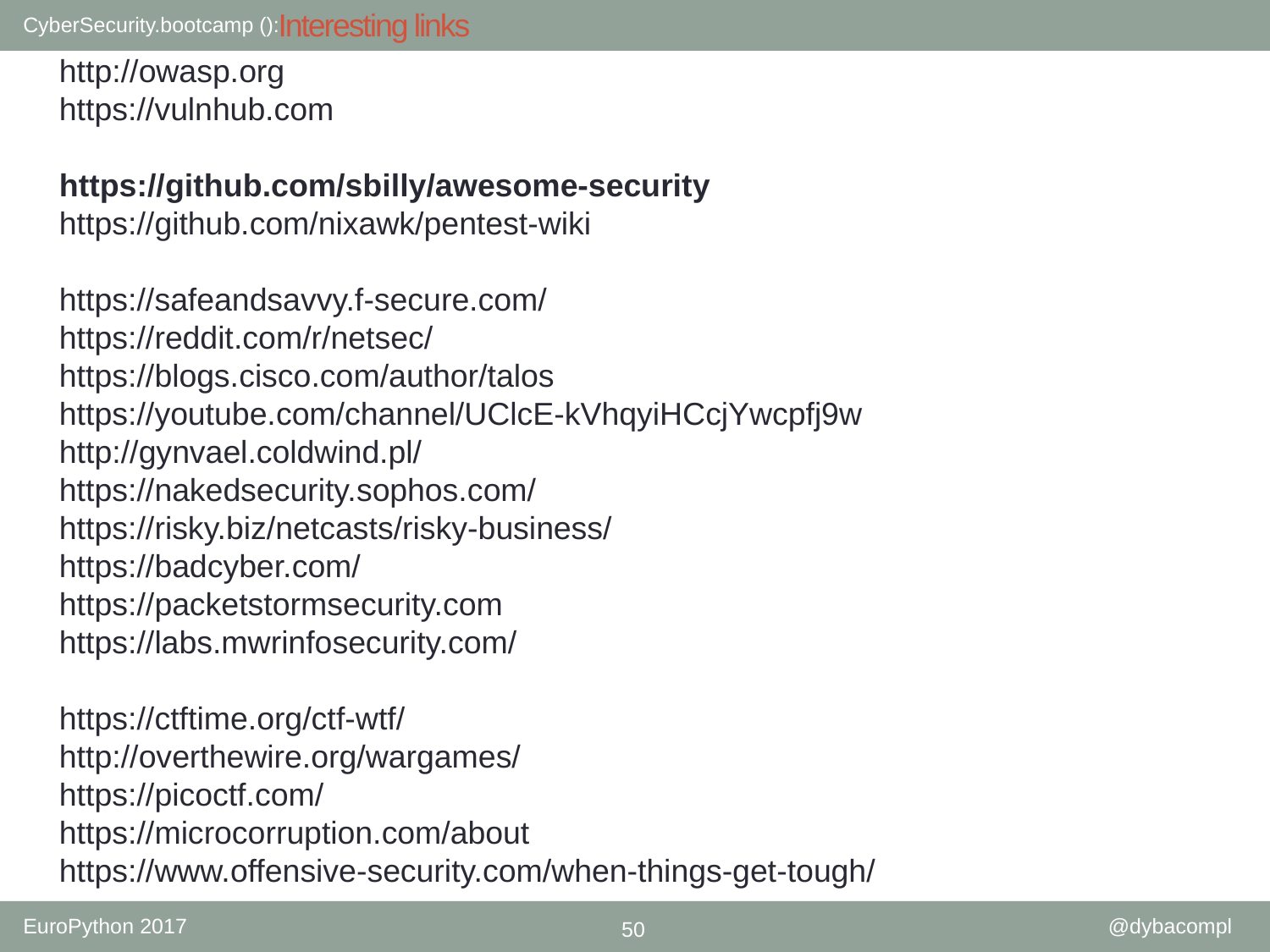

# Interesting links
http://owasp.org
https://vulnhub.com
https://github.com/sbilly/awesome-security
https://github.com/nixawk/pentest-wiki
https://safeandsavvy.f-secure.com/
https://reddit.com/r/netsec/
https://blogs.cisco.com/author/talos
https://youtube.com/channel/UClcE-kVhqyiHCcjYwcpfj9w
http://gynvael.coldwind.pl/
https://nakedsecurity.sophos.com/
https://risky.biz/netcasts/risky-business/
https://badcyber.com/
https://packetstormsecurity.com
https://labs.mwrinfosecurity.com/
https://ctftime.org/ctf-wtf/
http://overthewire.org/wargames/
https://picoctf.com/
https://microcorruption.com/about
https://www.offensive-security.com/when-things-get-tough/